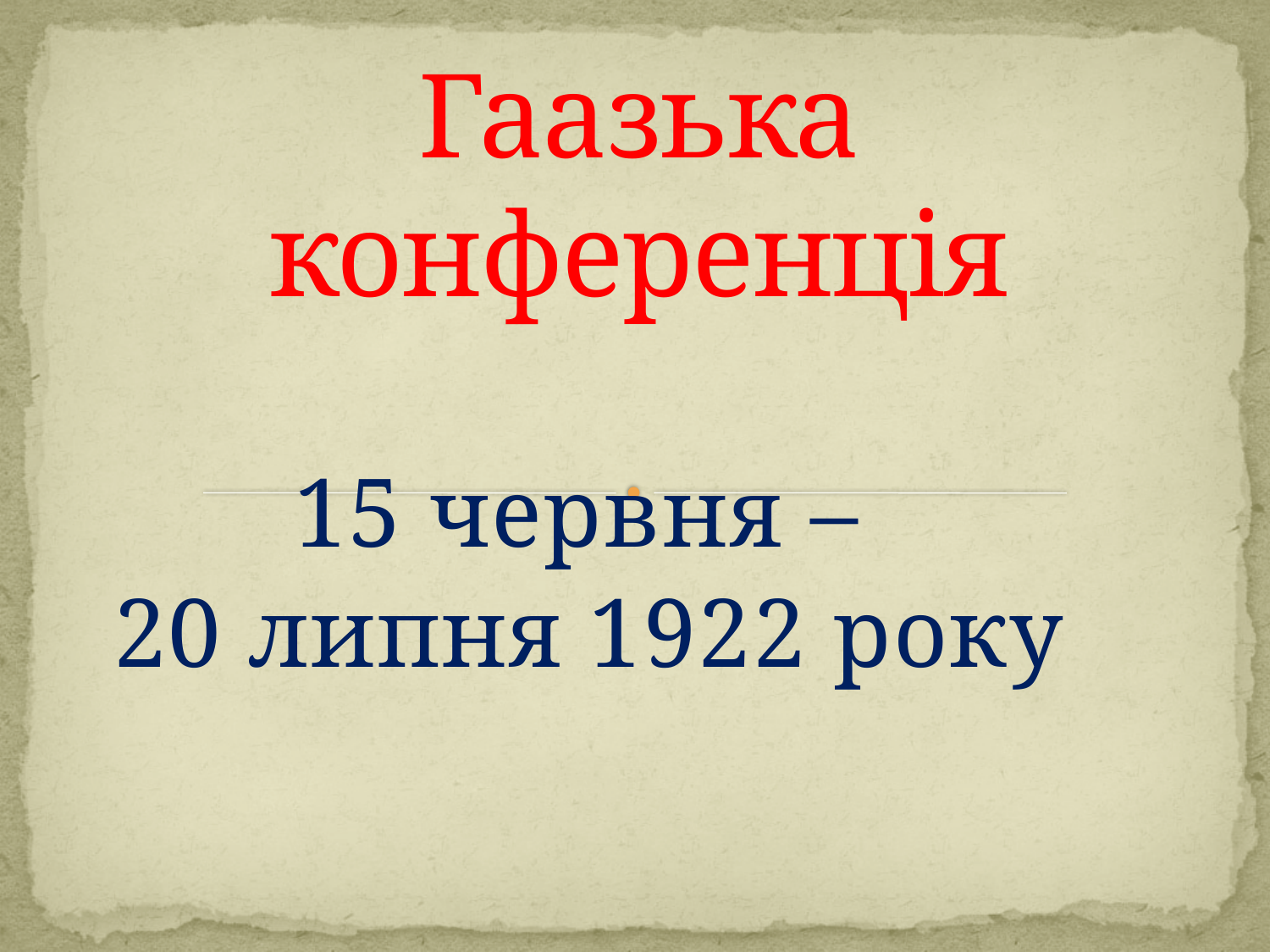

# Гаазька конференція
15 червня –
20 липня 1922 року